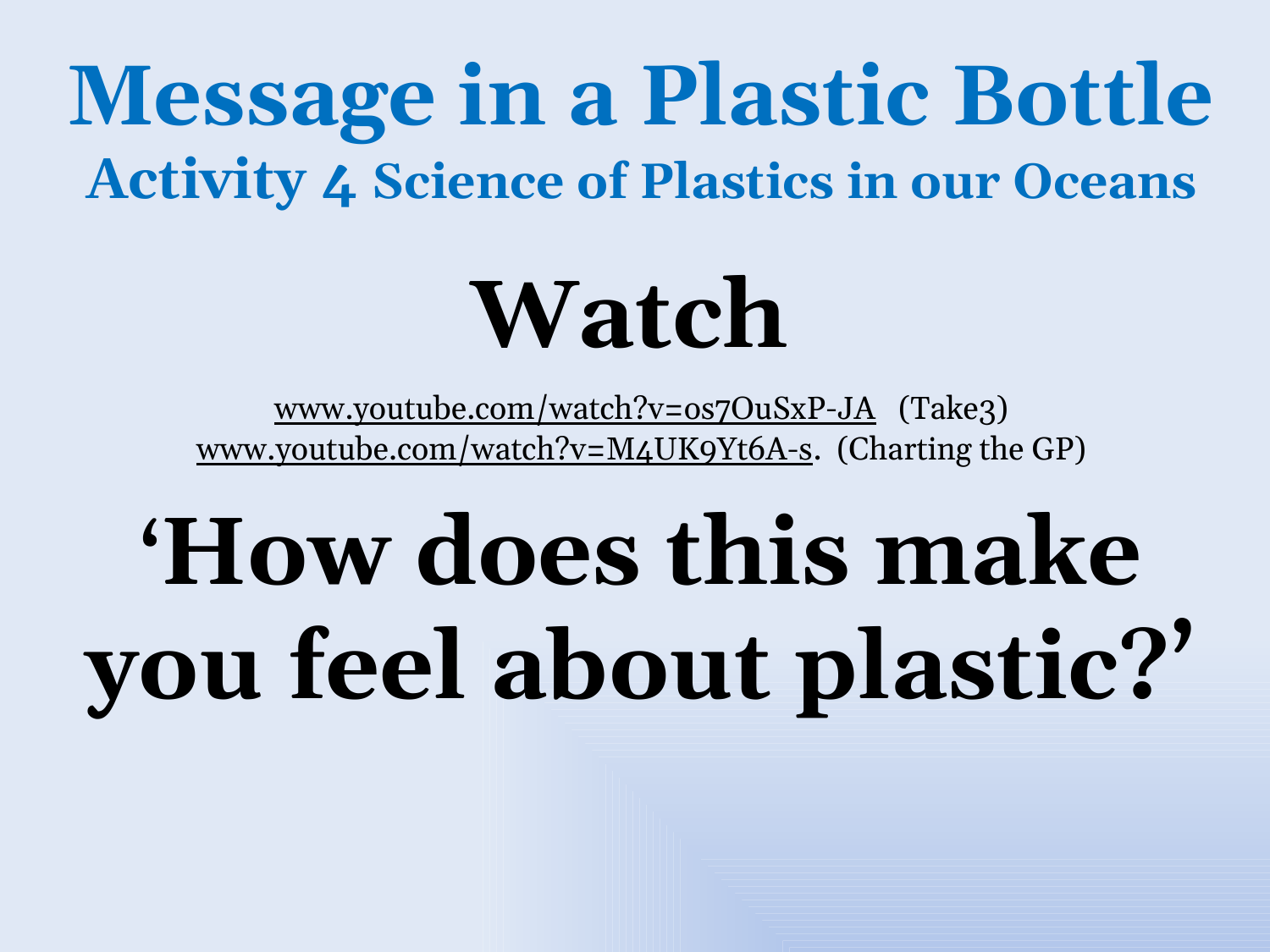

Message in a Plastic Bottle
Activity 4 Science of Plastics in our Oceans
Watch

www.youtube.com/watch?v=os7OuSxP-JA   (Take3)
www.youtube.com/watch?v=M4UK9Yt6A-s.  (Charting the GP)

‘How does this make you feel about plastic?’